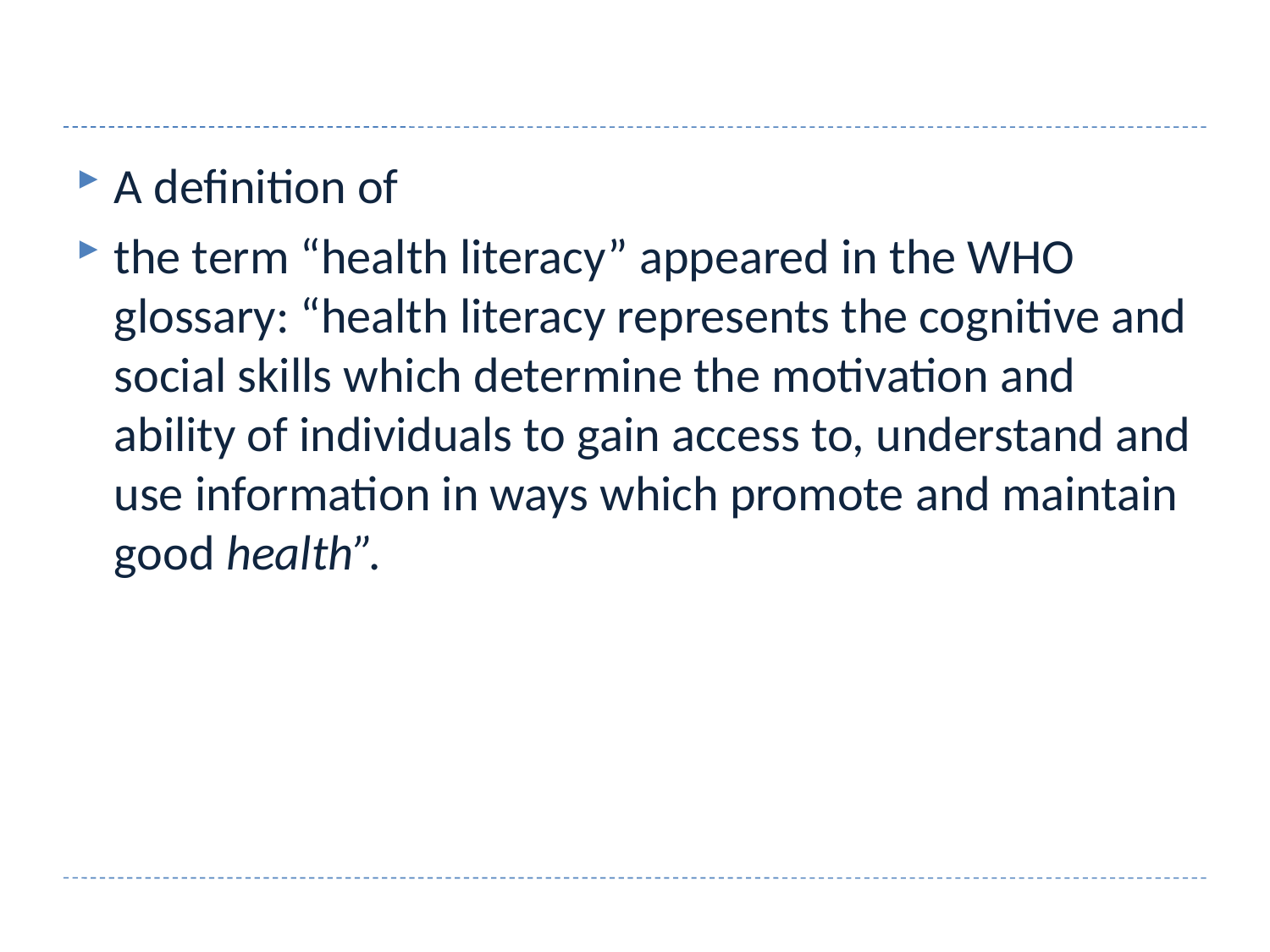

#
A definition of
the term “health literacy” appeared in the WHO glossary: “health literacy represents the cognitive and social skills which determine the motivation and ability of individuals to gain access to, understand and use information in ways which promote and maintain good health”.